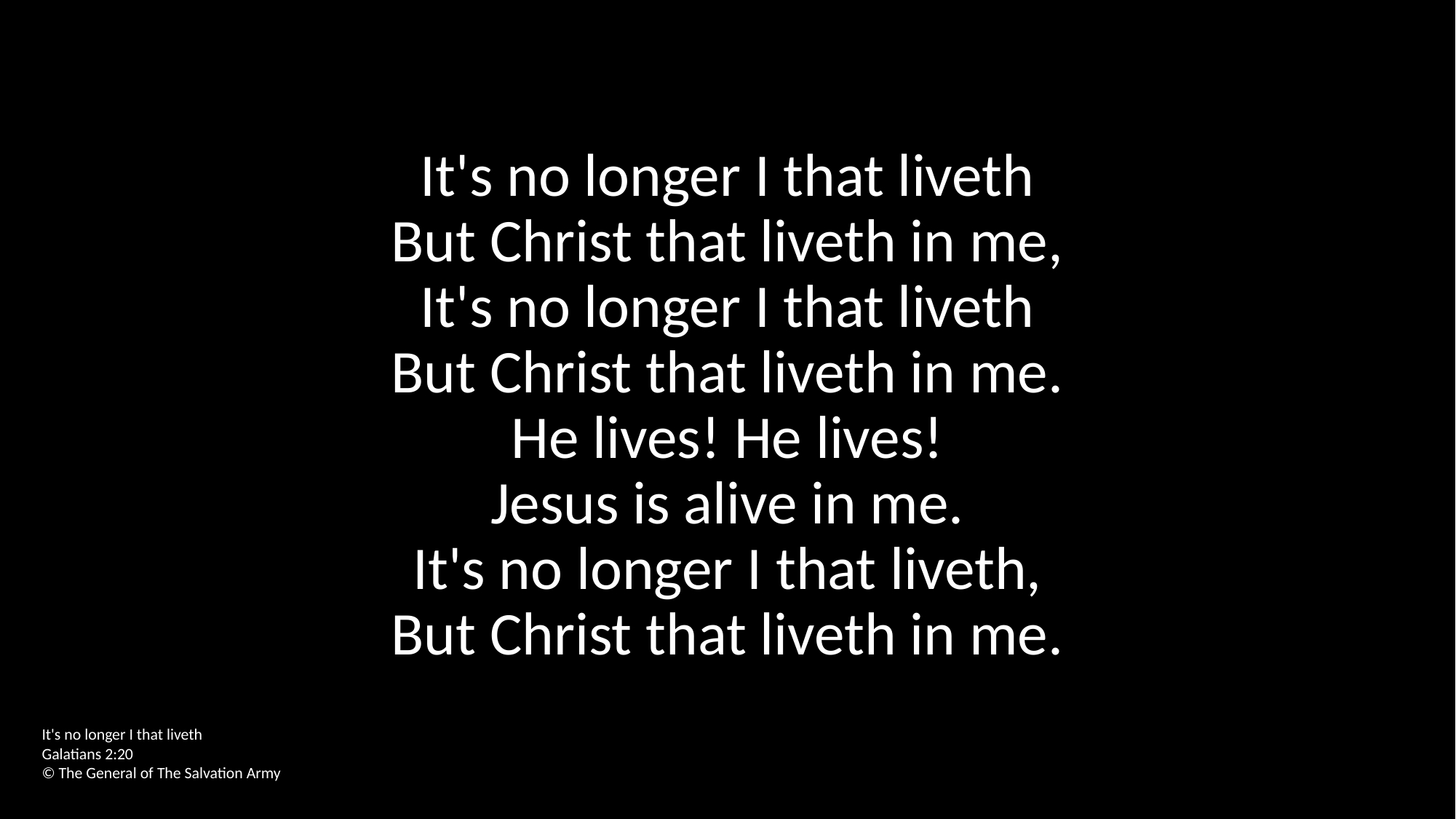

It's no longer I that liveth
But Christ that liveth in me,
It's no longer I that liveth
But Christ that liveth in me.
He lives! He lives!
Jesus is alive in me.
It's no longer I that liveth,
But Christ that liveth in me.

It's no longer I that liveth
Galatians 2:20
© The General of The Salvation Army